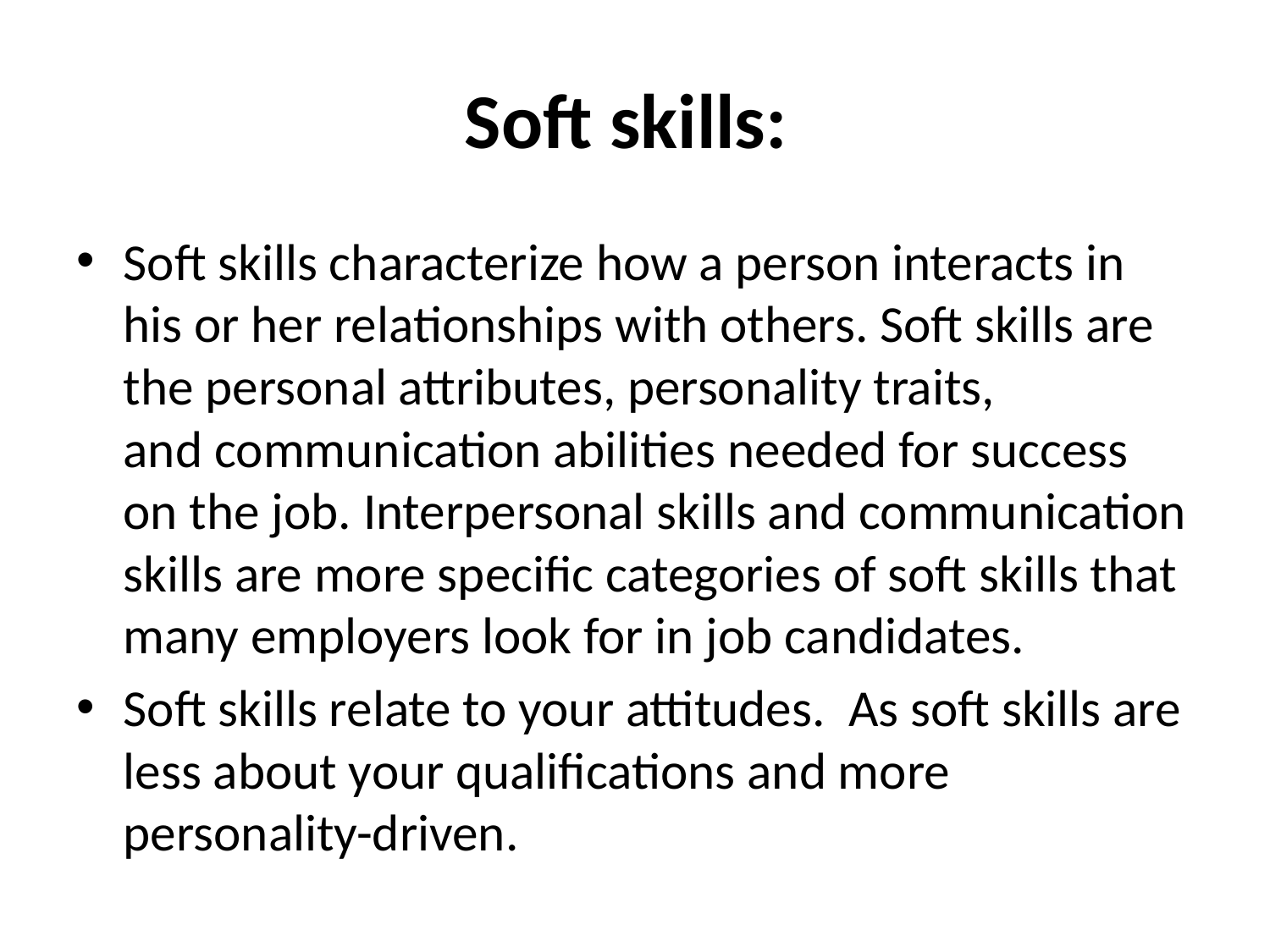

# Soft skills:
Soft skills characterize how a person interacts in his or her relationships with others. Soft skills are the personal attributes, personality traits, and communication abilities needed for success on the job. Interpersonal skills and communication skills are more specific categories of soft skills that many employers look for in job candidates.
Soft skills relate to your attitudes.  As soft skills are less about your qualifications and more personality-driven.